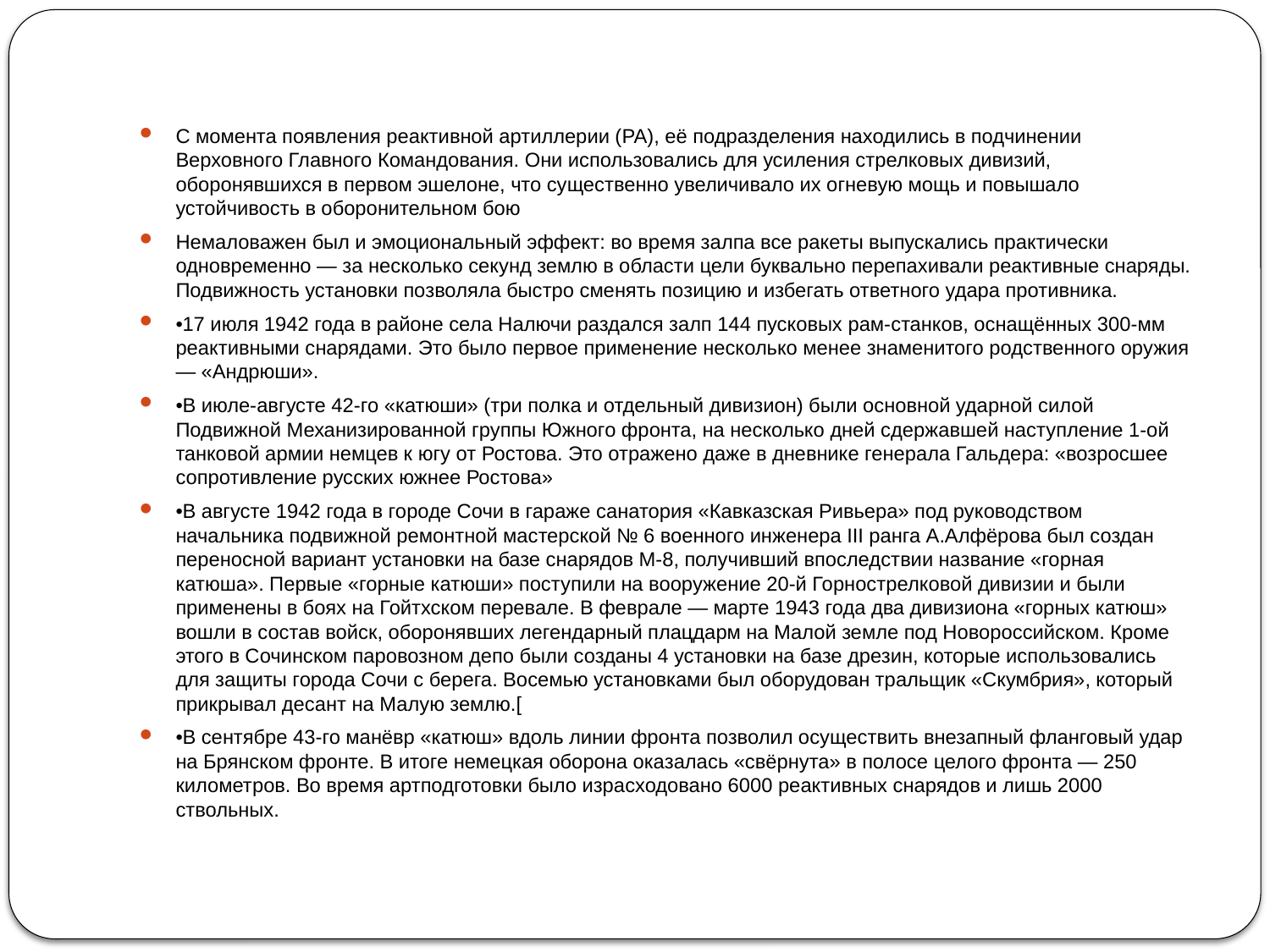

С момента появления реактивной артиллерии (РА), её подразделения находились в подчинении Верховного Главного Командования. Они использовались для усиления стрелковых дивизий, оборонявшихся в первом эшелоне, что существенно увеличивало их огневую мощь и повышало устойчивость в оборонительном бою
Немаловажен был и эмоциональный эффект: во время залпа все ракеты выпускались практически одновременно — за несколько секунд землю в области цели буквально перепахивали реактивные снаряды. Подвижность установки позволяла быстро сменять позицию и избегать ответного удара противника.
•17 июля 1942 года в районе села Налючи раздался залп 144 пусковых рам-станков, оснащённых 300-мм реактивными снарядами. Это было первое применение несколько менее знаменитого родственного оружия — «Андрюши».
•В июле-августе 42-го «катюши» (три полка и отдельный дивизион) были основной ударной силой Подвижной Механизированной группы Южного фронта, на несколько дней сдержавшей наступление 1-ой танковой армии немцев к югу от Ростова. Это отражено даже в дневнике генерала Гальдера: «возросшее сопротивление русских южнее Ростова»
•В августе 1942 года в городе Сочи в гараже санатория «Кавказская Ривьера» под руководством начальника подвижной ремонтной мастерской № 6 военного инженера III ранга А.Алфёрова был создан переносной вариант установки на базе снарядов М-8, получивший впоследствии название «горная катюша». Первые «горные катюши» поступили на вооружение 20-й Горнострелковой дивизии и были применены в боях на Гойтхском перевале. В феврале — марте 1943 года два дивизиона «горных катюш» вошли в состав войск, оборонявших легендарный плацдарм на Малой земле под Новороссийском. Кроме этого в Сочинском паровозном депо были созданы 4 установки на базе дрезин, которые использовались для защиты города Сочи с берега. Восемью установками был оборудован тральщик «Скумбрия», который прикрывал десант на Малую землю.[
•В сентябре 43-го манёвр «катюш» вдоль линии фронта позволил осуществить внезапный фланговый удар на Брянском фронте. В итоге немецкая оборона оказалась «свёрнута» в полосе целого фронта — 250 километров. Во время артподготовки было израсходовано 6000 реактивных снарядов и лишь 2000 ствольных.